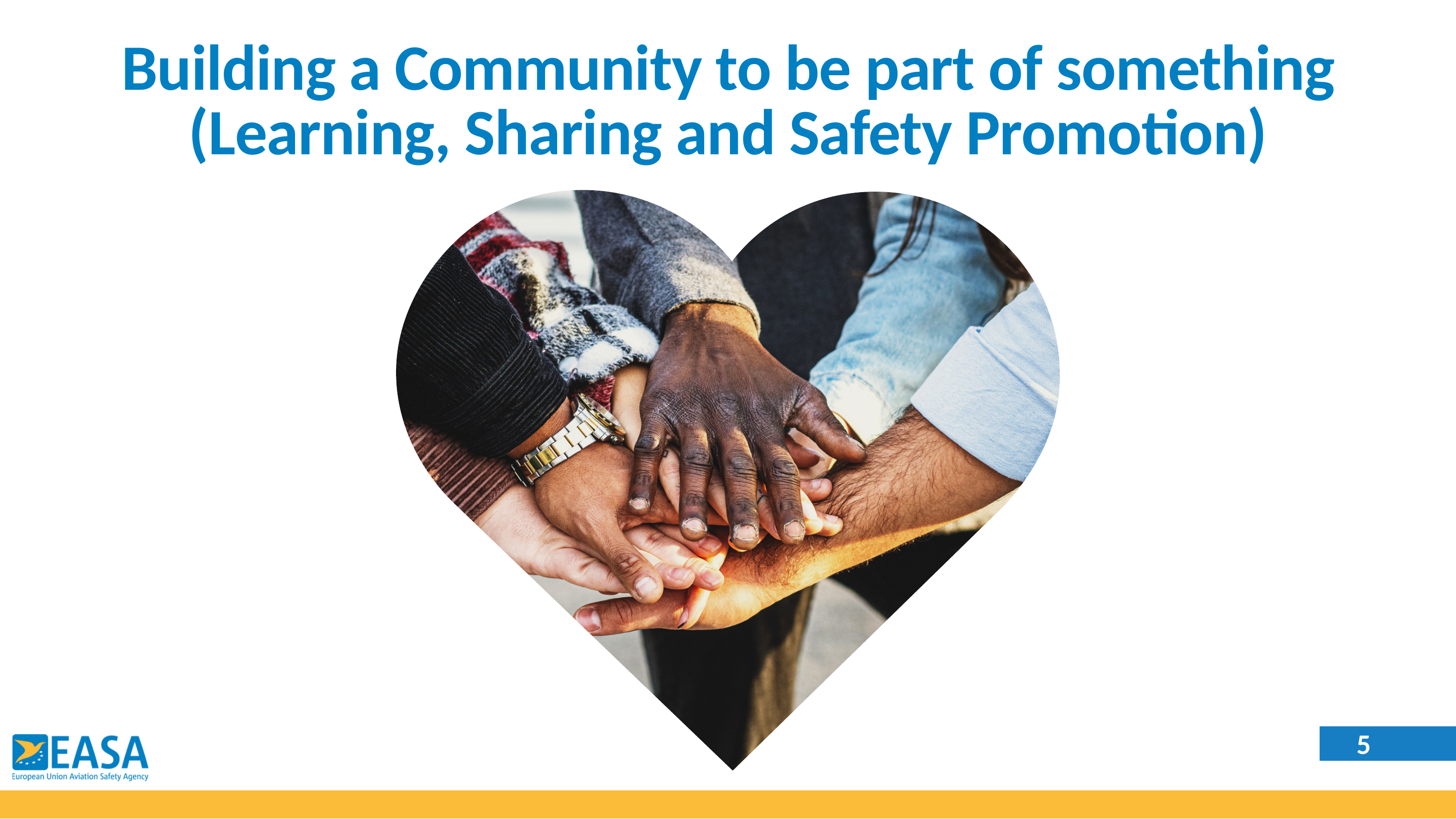

Building a Community to be part of something (Learning, Sharing and Safety Promotion)

5